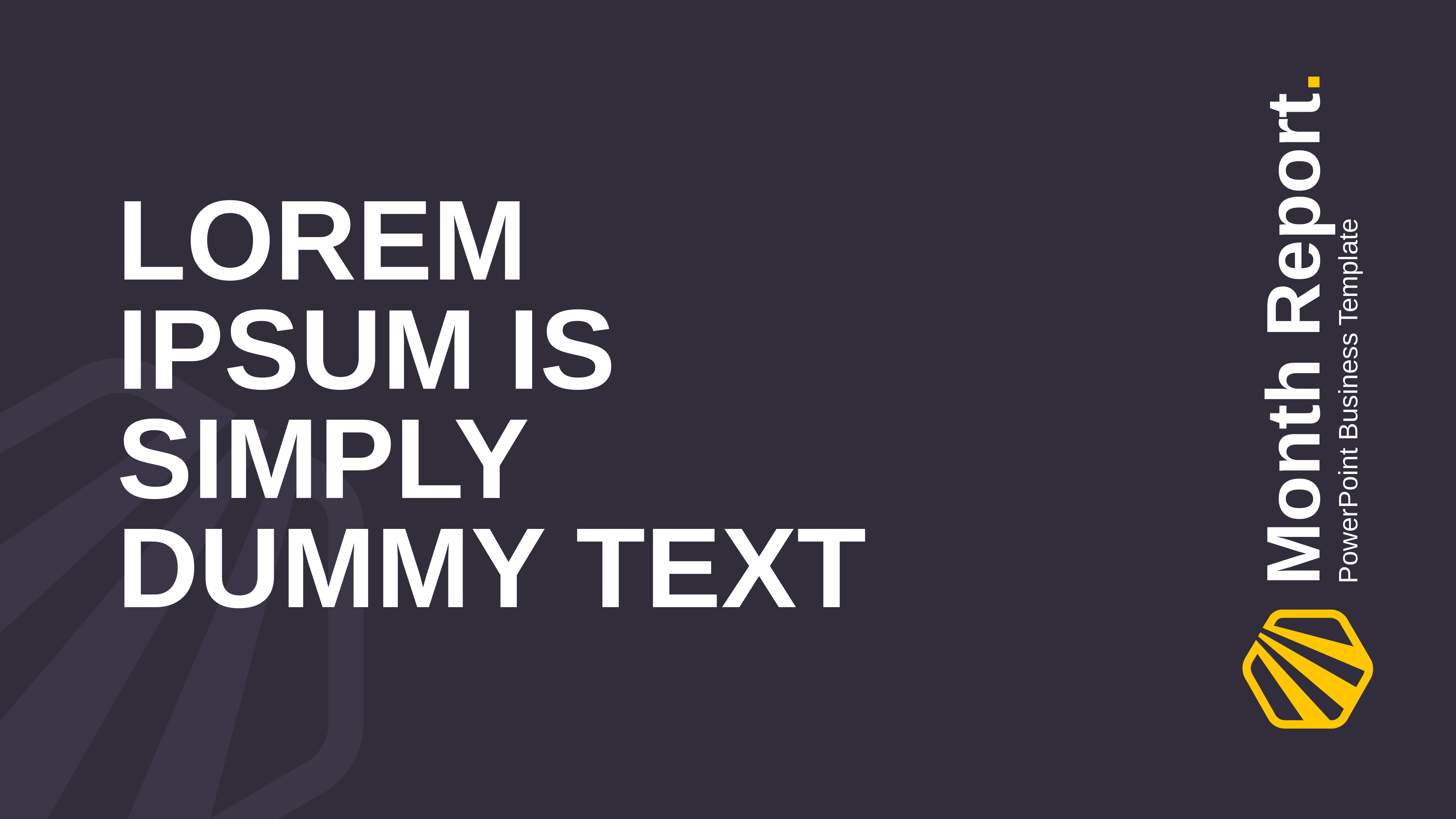

Lorem Ipsum is simply
dummy text
Month Report.

PowerPoint Business Template